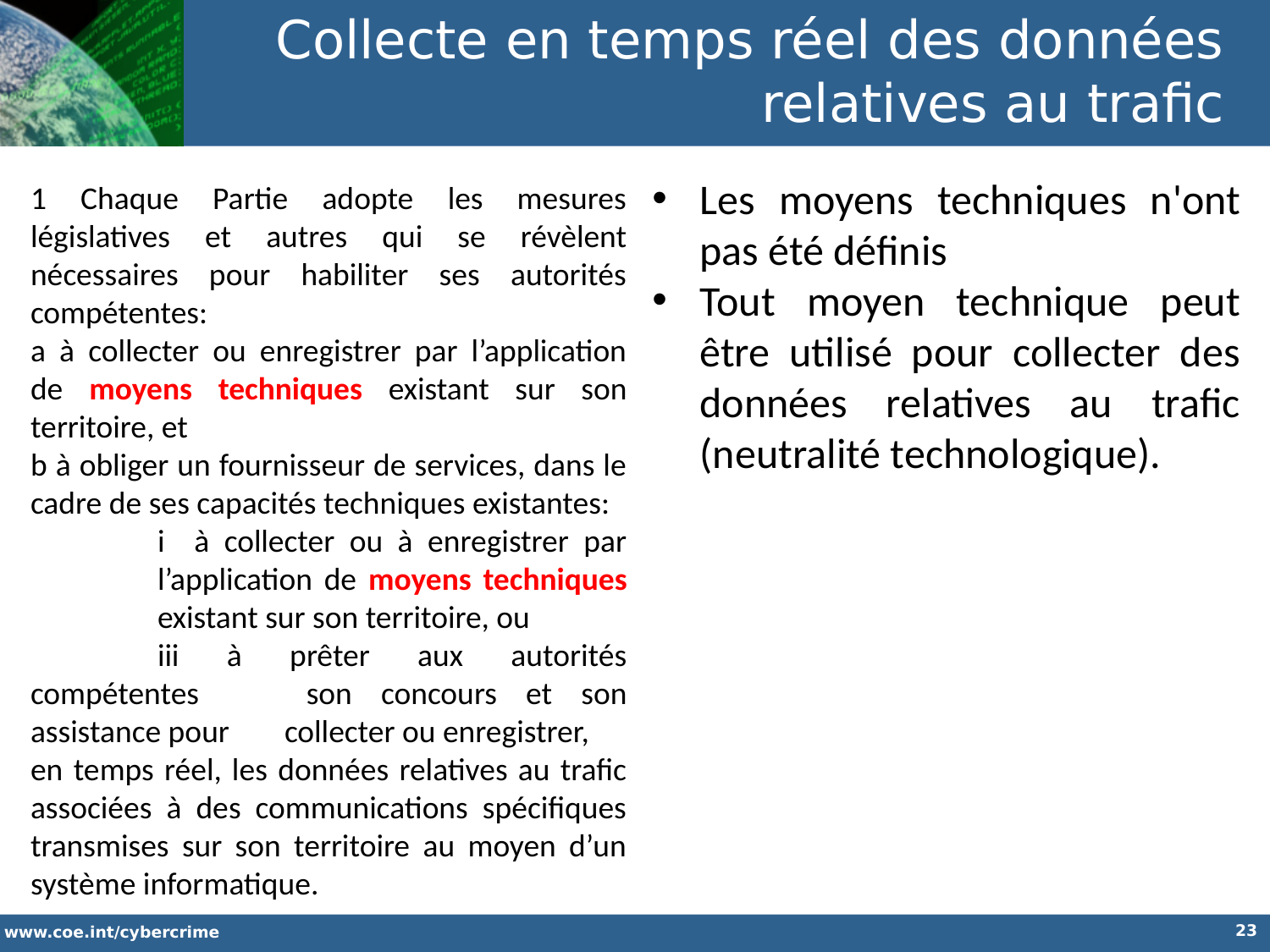

Collecte en temps réel des données relatives au trafic
Les moyens techniques n'ont pas été définis
Tout moyen technique peut être utilisé pour collecter des données relatives au trafic (neutralité technologique).
1 Chaque Partie adopte les mesures législatives et autres qui se révèlent nécessaires pour habiliter ses autorités compétentes:
a à collecter ou enregistrer par l’application de moyens techniques existant sur son territoire, et
b à obliger un fournisseur de services, dans le cadre de ses capacités techniques existantes:
	i  à collecter ou à enregistrer par 	l’application de moyens techniques 	existant sur son territoire, ou
	iii à prêter aux autorités compétentes 	son concours et son assistance pour 	collecter ou enregistrer,
en temps réel, les données relatives au trafic associées à des communications spécifiques transmises sur son territoire au moyen d’un système informatique.